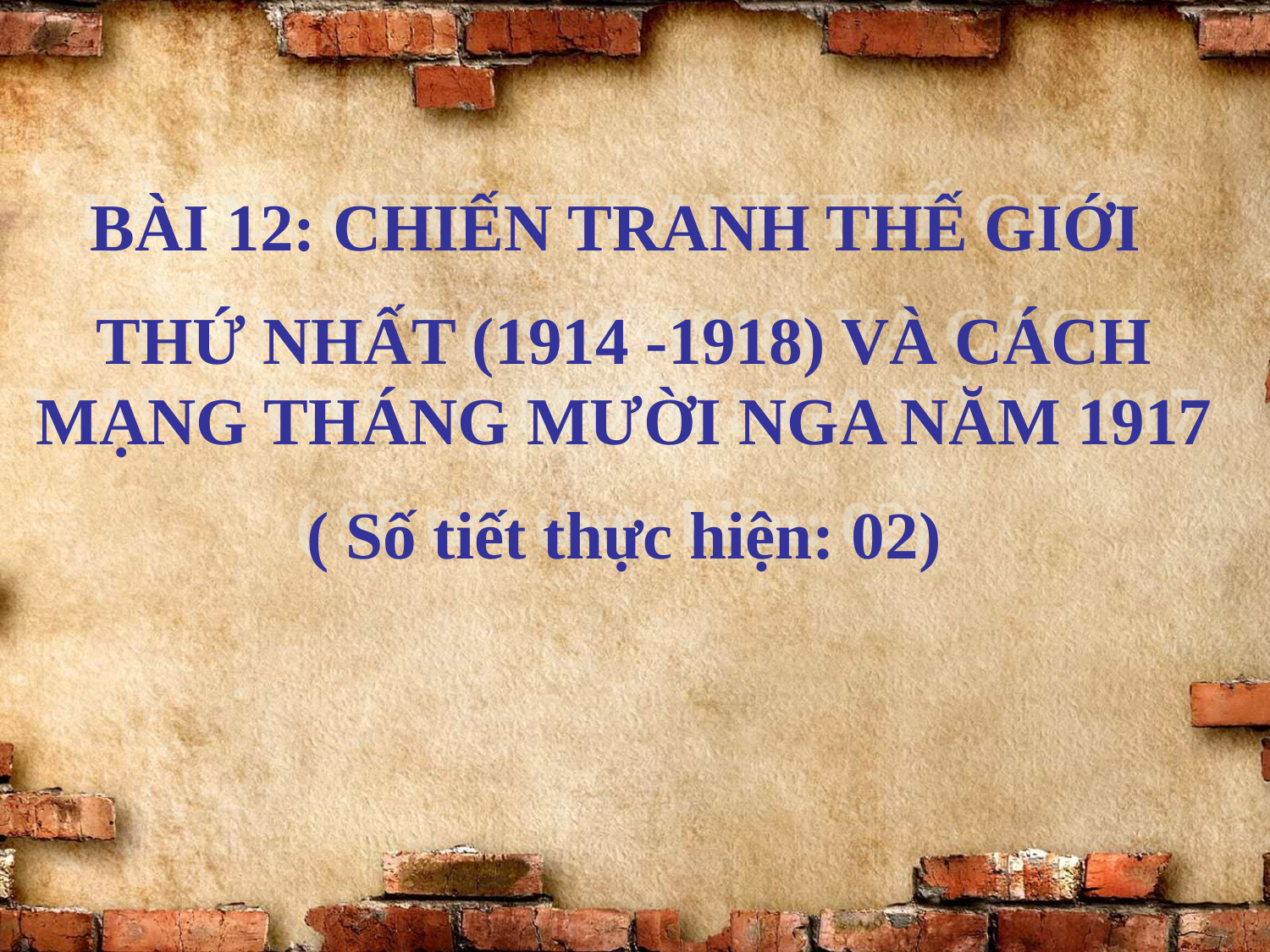

BÀI 12: CHIẾN TRANH THẾ GIỚI
THỨ NHẤT (1914 -1918) VÀ CÁCH MẠNG THÁNG MƯỜI NGA NĂM 1917
( Số tiết thực hiện: 02)